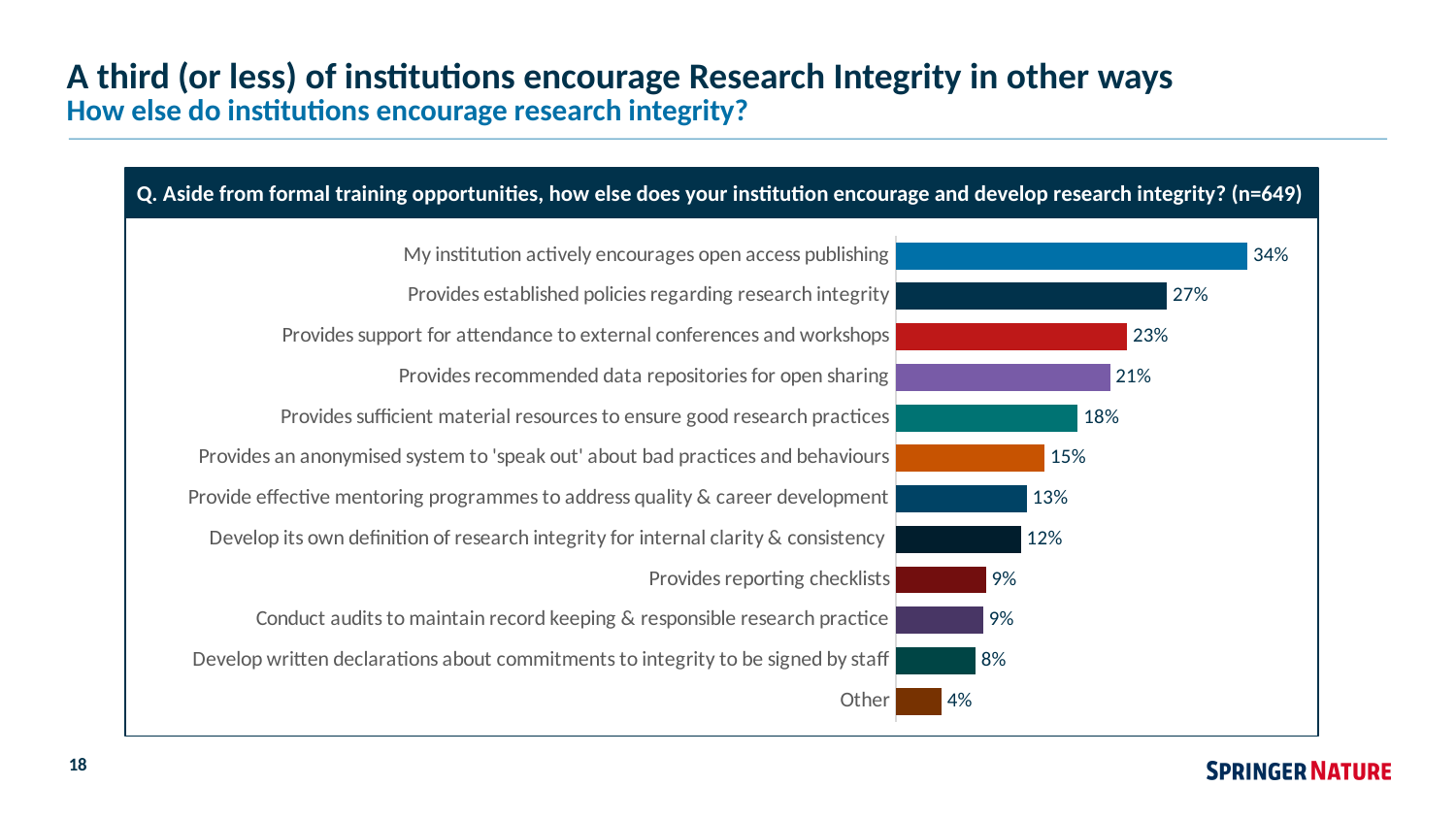

# A third (or less) of institutions encourage Research Integrity in other ways
How else do institutions encourage research integrity?

Q. Aside from formal training opportunities, how else does your institution encourage and develop research integrity? (n=649)

### Chart

| Category | % |
|---|---|
| Other | 0.04452690166976 |
| Develop written declarations about commitments to integrity to be signed by staff | 0.07792207792208 |
| Conduct audits to maintain record keeping & responsible research practice | 0.08534322820037 |
| Provides reporting checklists | 0.08812615955473 |
| Develop its own definition of research integrity for internal clarity & consistency  | 0.1224489795918 |
| Provide effective mentoring programmes to address quality & career development | 0.1280148423006 |
| Provides an anonymised system to 'speak out' about bad practices and behaviours | 0.1456400742115 |
| Provides sufficient material resources to ensure good research practices | 0.178107606679 |
| Provides recommended data repositories for open sharing | 0.2096474953618 |
| Provides support for attendance to external conferences and workshops | 0.2263450834879 |
| Provides established policies regarding research integrity | 0.265306122449 |
| My institution actively encourages open access publishing | 0.3441558441558 |